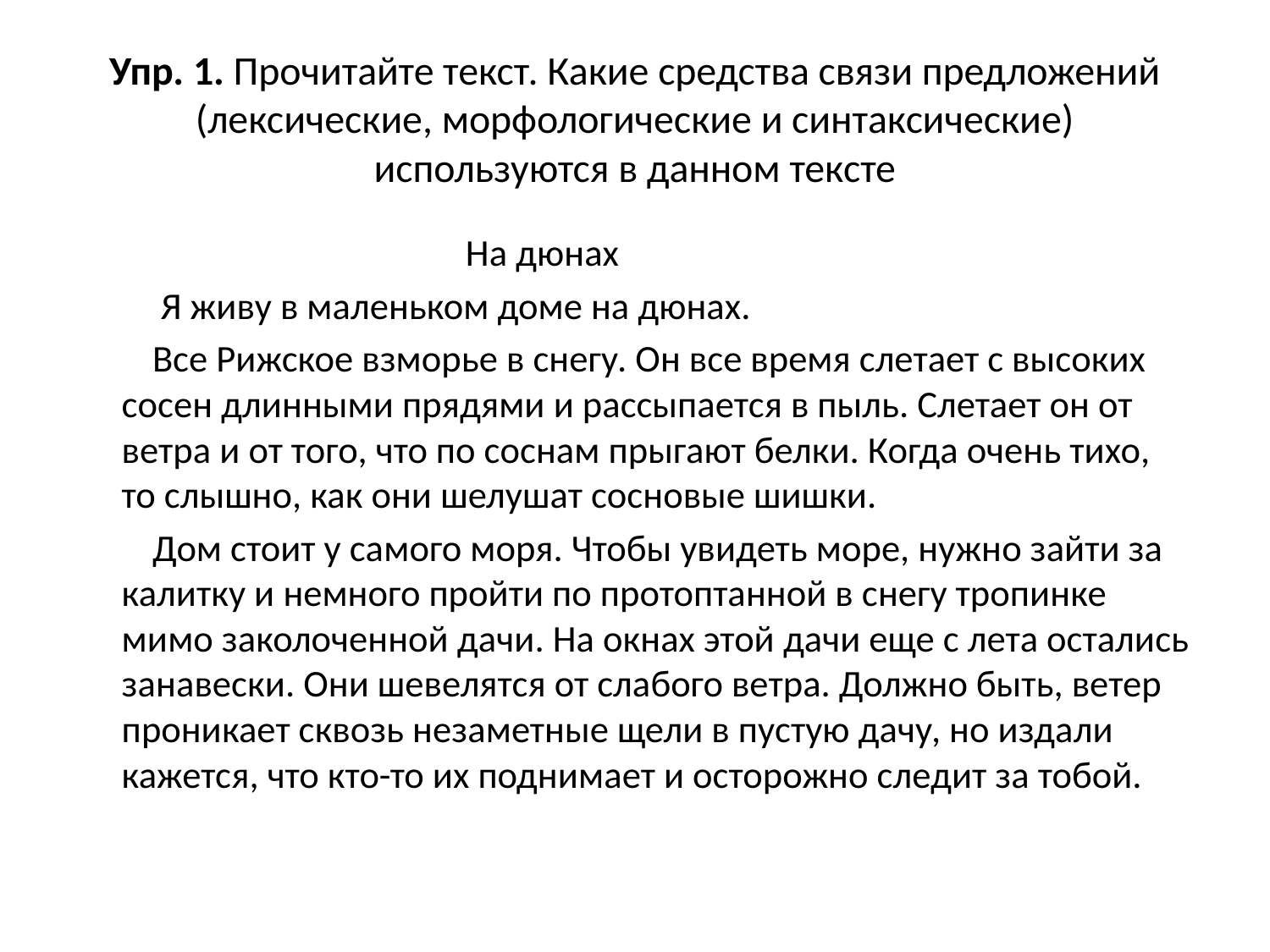

# Упр. 1. Прочитайте текст. Какие средства связи предложений (лексические, морфологические и синтаксические) используются в данном тексте
                                              На дюнах
          Я живу в маленьком доме на дюнах.
         Все Рижское взморье в снегу. Он все время слетает с высоких сосен длинными прядями и рассыпается в пыль. Слетает он от ветра и от того, что по соснам прыгают белки. Когда очень тихо, то слышно, как они шелушат сосновые шишки.
         Дом стоит у самого моря. Чтобы увидеть море, нужно зайти за калитку и немного пройти по протоптанной в снегу тропинке мимо заколоченной дачи. На окнах этой дачи еще с лета остались занавески. Они шевелятся от слабого ветра. Должно быть, ветер проникает сквозь незаметные щели в пустую дачу, но издали кажется, что кто-то их поднимает и осторожно следит за тобой.